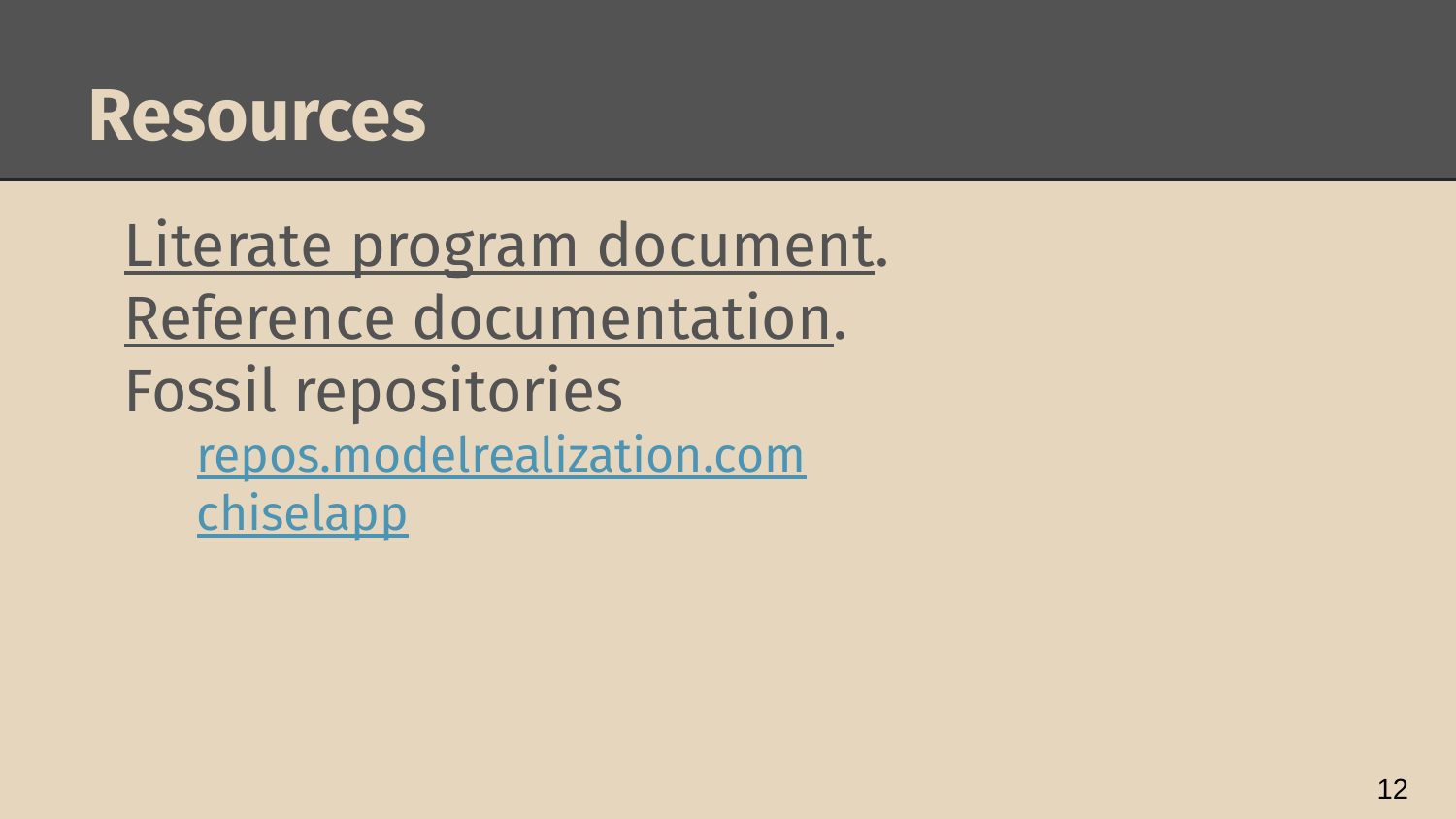

# Resources
Literate program document.
Reference documentation.
Fossil repositories
repos.modelrealization.com
chiselapp
12